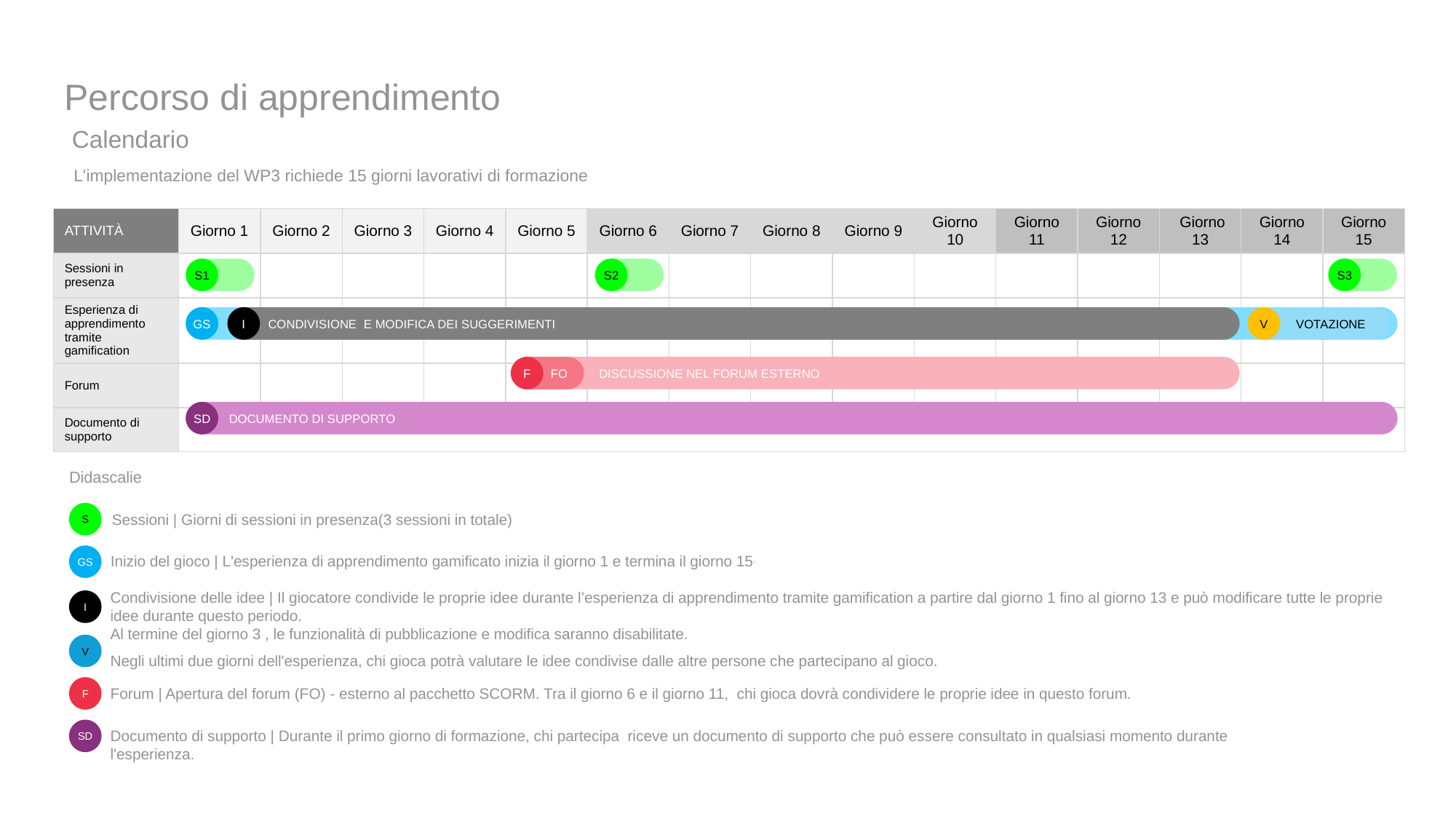

Percorso di apprendimento
Calendario
L'implementazione del WP3 richiede 15 giorni lavorativi di formazione
| ATTIVITÀ | Giorno 1 | Giorno 2 | Giorno 3 | Giorno 4 | Giorno 5 | Giorno 6 | Giorno 7 | Giorno 8 | Giorno 9 | Giorno 10 | Giorno 11 | Giorno 12 | Giorno 13 | Giorno 14 | Giorno 15 |
| --- | --- | --- | --- | --- | --- | --- | --- | --- | --- | --- | --- | --- | --- | --- | --- |
| Sessioni in presenza |  |  |  |  |  |  |  |  |  |  |  |  |  |  |  |
| Esperienza di apprendimento tramite gamification |  |  |  |  |  |  |  |  |  |  |  |  |  |  |  |
| Forum |  |  |  |  |  |  |  |  |  |  |  |  |  |  |  |
| Documento di supporto |  |  |  |  |  |  |  |  |  |  |  |  |  |  |  |
S1

S2
S3

GS
I
V

      CONDIVISIONE  E MODIFICA DEI SUGGERIMENTI
         VOTAZIONE
F
       FO
                     DISCUSSIONE NEL FORUM ESTERNO
SD
        DOCUMENTO DI SUPPORTO
Didascalie
S
Sessioni | Giorni di sessioni in presenza(3 sessioni in totale)
GS
Inizio del gioco | L'esperienza di apprendimento gamificato inizia il giorno 1 e termina il giorno 15.
Condivisione delle idee | Il giocatore condivide le proprie idee durante l’esperienza di apprendimento tramite gamification a partire dal giorno 1 fino al giorno 13 e può modificare tutte le proprie idee durante questo periodo.
Al termine del giorno 3 , le funzionalità di pubblicazione e modifica saranno disabilitate.
I
V
Negli ultimi due giorni dell'esperienza, chi gioca potrà valutare le idee condivise dalle altre persone che partecipano al gioco.
F
Forum | Apertura del forum (FO) - esterno al pacchetto SCORM. Tra il giorno 6 e il giorno 11,  chi gioca dovrà condividere le proprie idee in questo forum.
SD
Documento di supporto | Durante il primo giorno di formazione, chi partecipa  riceve un documento di supporto che può essere consultato in qualsiasi momento durante l'esperienza.